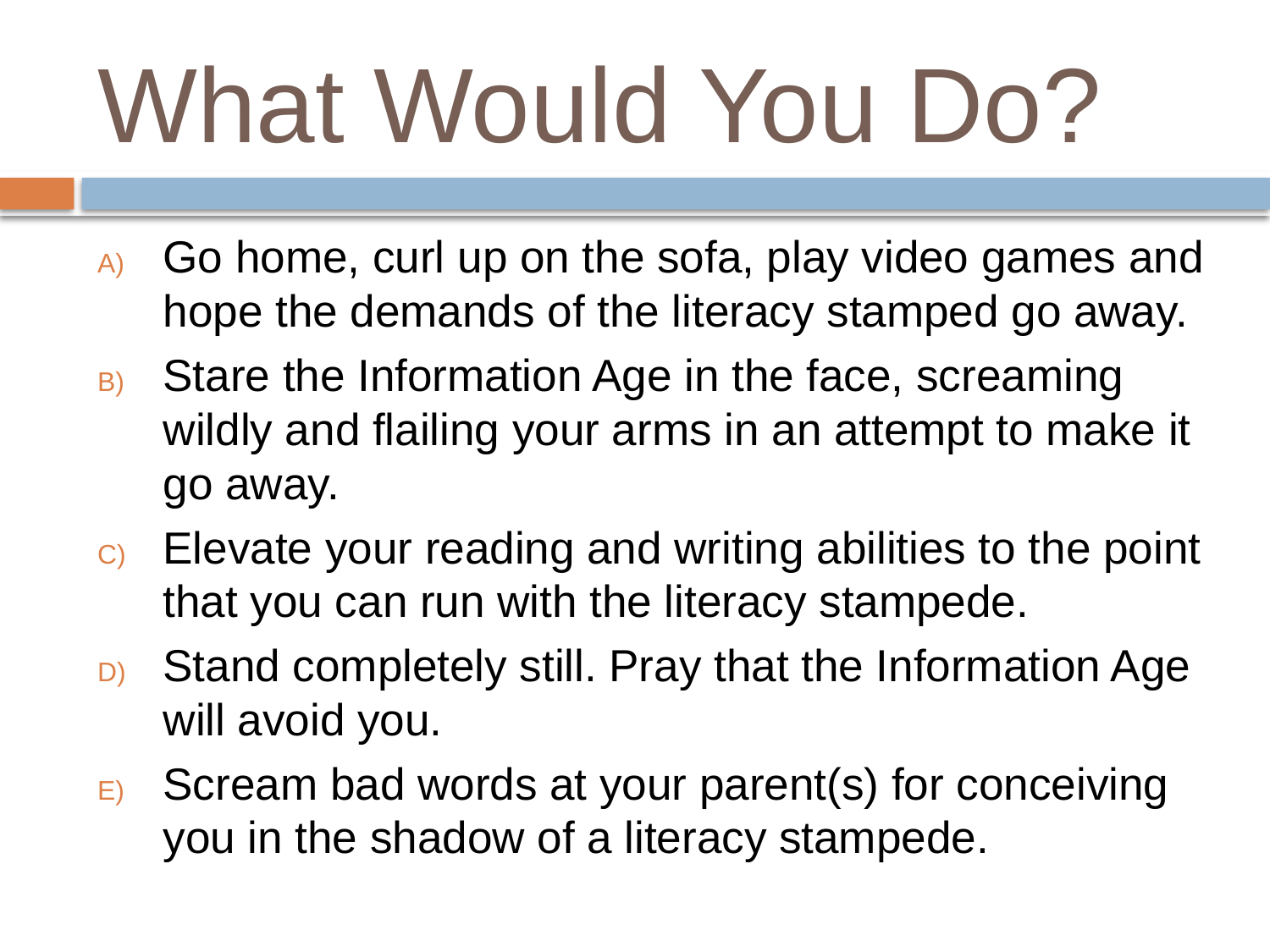

# What Would You Do?
Go home, curl up on the sofa, play video games and hope the demands of the literacy stamped go away.
Stare the Information Age in the face, screaming wildly and flailing your arms in an attempt to make it go away.
Elevate your reading and writing abilities to the point that you can run with the literacy stampede.
Stand completely still. Pray that the Information Age will avoid you.
Scream bad words at your parent(s) for conceiving you in the shadow of a literacy stampede.